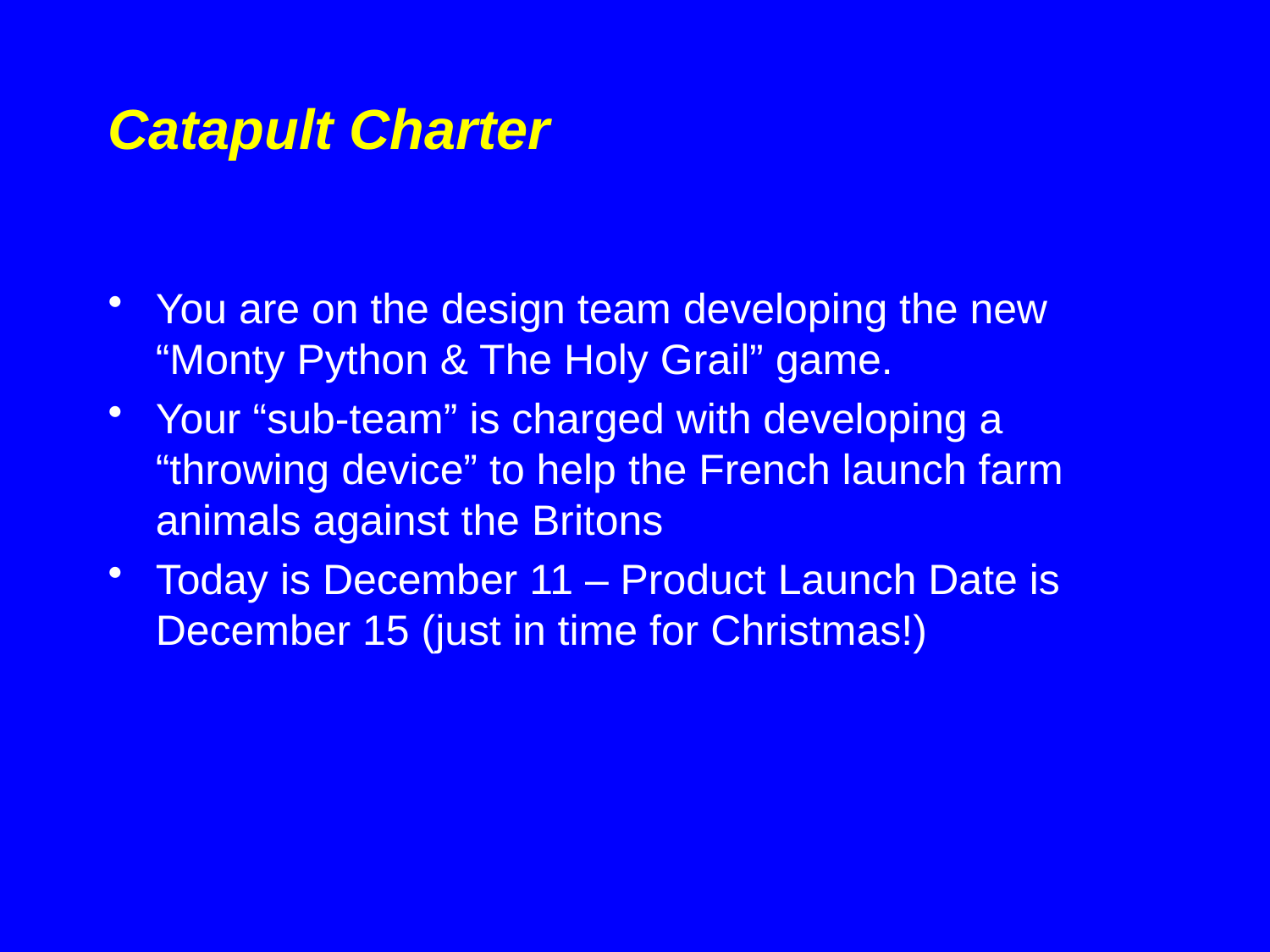

# Catapult Charter
You are on the design team developing the new “Monty Python & The Holy Grail” game.
Your “sub-team” is charged with developing a “throwing device” to help the French launch farm animals against the Britons
Today is December 11 – Product Launch Date is December 15 (just in time for Christmas!)